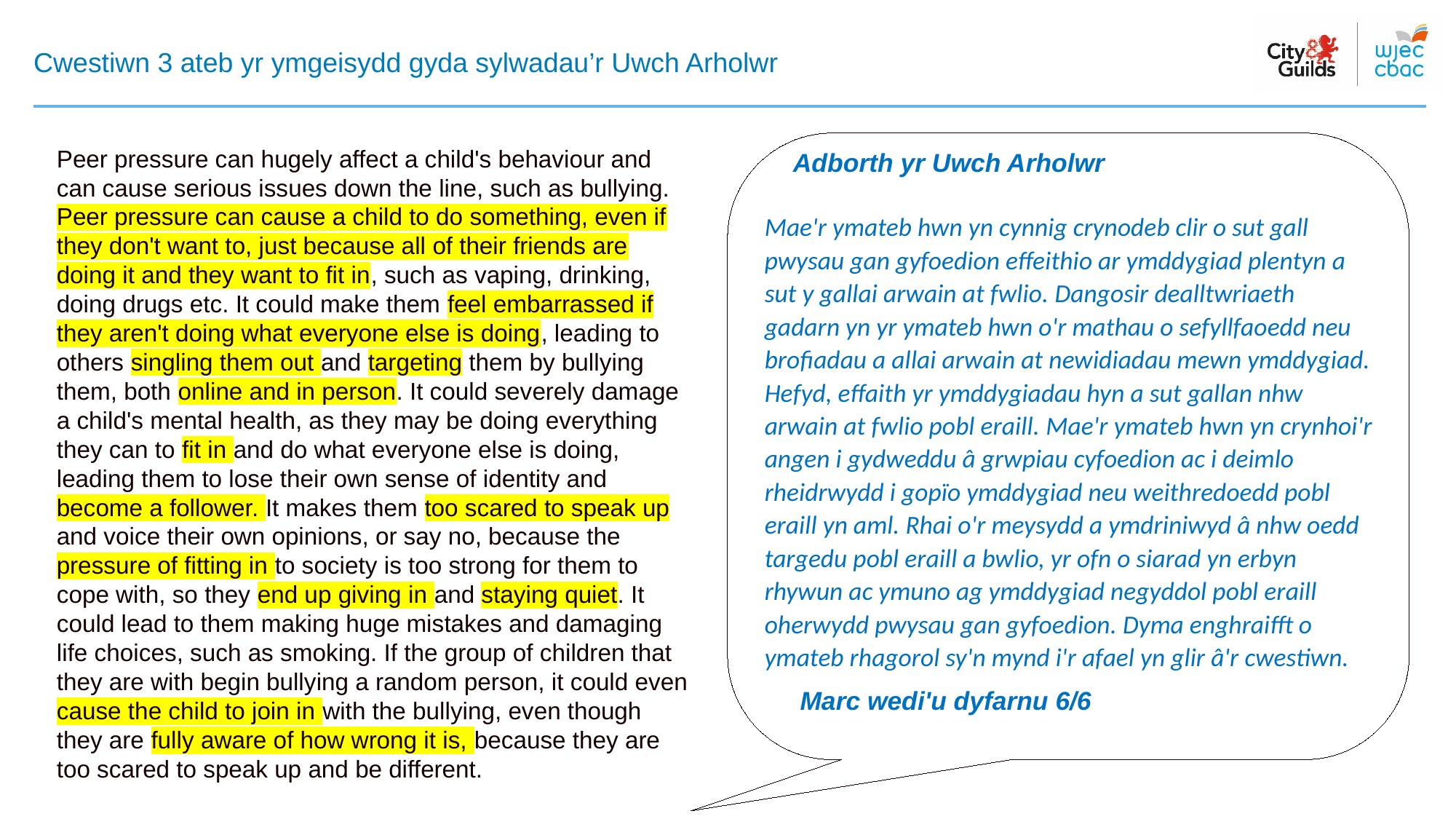

# Cwestiwn 3 ateb yr ymgeisydd gyda sylwadau’r Uwch Arholwr

Peer pressure can hugely affect a child's behaviour and can cause serious issues down the line, such as bullying. Peer pressure can cause a child to do something, even if they don't want to, just because all of their friends are doing it and they want to fit in, such as vaping, drinking, doing drugs etc. It could make them feel embarrassed if they aren't doing what everyone else is doing, leading to others singling them out and targeting them by bullying them, both online and in person. It could severely damage a child's mental health, as they may be doing everything they can to fit in and do what everyone else is doing, leading them to lose their own sense of identity and become a follower. It makes them too scared to speak up and voice their own opinions, or say no, because the pressure of fitting in to society is too strong for them to cope with, so they end up giving in and staying quiet. It could lead to them making huge mistakes and damaging life choices, such as smoking. If the group of children that they are with begin bullying a random person, it could even cause the child to join in with the bullying, even though they are fully aware of how wrong it is, because they are too scared to speak up and be different.
    Adborth yr Uwch Arholwr
​
Mae'r ymateb hwn yn cynnig crynodeb clir o sut gall pwysau gan gyfoedion effeithio ar ymddygiad plentyn a sut y gallai arwain at fwlio. Dangosir dealltwriaeth gadarn yn yr ymateb hwn o'r mathau o sefyllfaoedd neu brofiadau a allai arwain at newidiadau mewn ymddygiad. Hefyd, effaith yr ymddygiadau hyn a sut gallan nhw arwain at fwlio pobl eraill. Mae'r ymateb hwn yn crynhoi'r angen i gydweddu â grwpiau cyfoedion ac i deimlo rheidrwydd i gopïo ymddygiad neu weithredoedd pobl eraill yn aml. Rhai o'r meysydd a ymdriniwyd â nhw oedd targedu pobl eraill a bwlio, yr ofn o siarad yn erbyn rhywun ac ymuno ag ymddygiad negyddol pobl eraill oherwydd pwysau gan gyfoedion. Dyma enghraifft o ymateb rhagorol sy'n mynd i'r afael yn glir â'r cwestiwn.
     Marc wedi'u dyfarnu 6/6